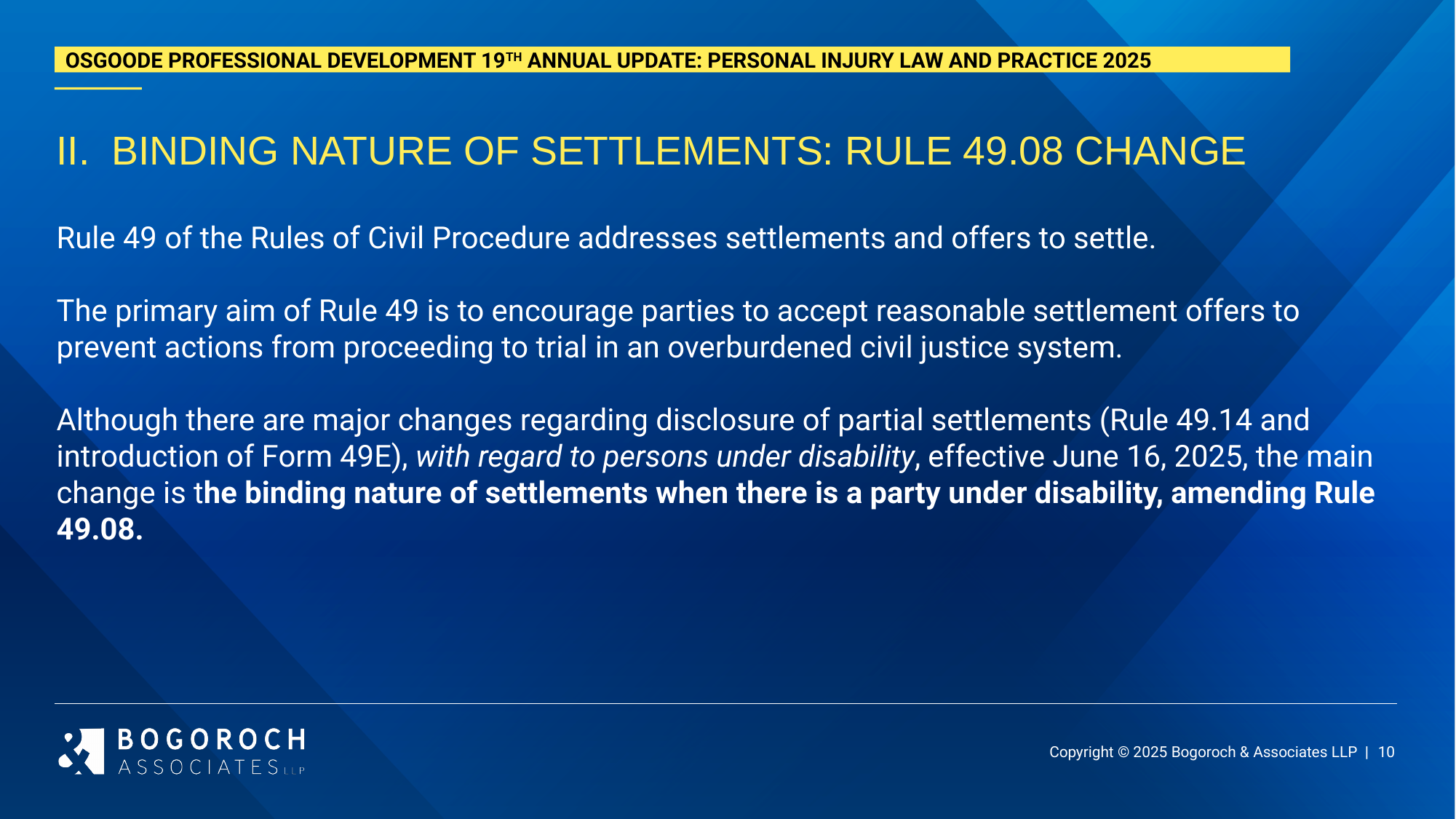

# II.  BINDING NATURE OF SETTLEMENTS: RULE 49.08 CHANGE
Rule 49 of the Rules of Civil Procedure addresses settlements and offers to settle.
The primary aim of Rule 49 is to encourage parties to accept reasonable settlement offers to prevent actions from proceeding to trial in an overburdened civil justice system.
Although there are major changes regarding disclosure of partial settlements (Rule 49.14 and introduction of Form 49E), with regard to persons under disability, effective June 16, 2025, the main change is the binding nature of settlements when there is a party under disability, amending Rule 49.08.